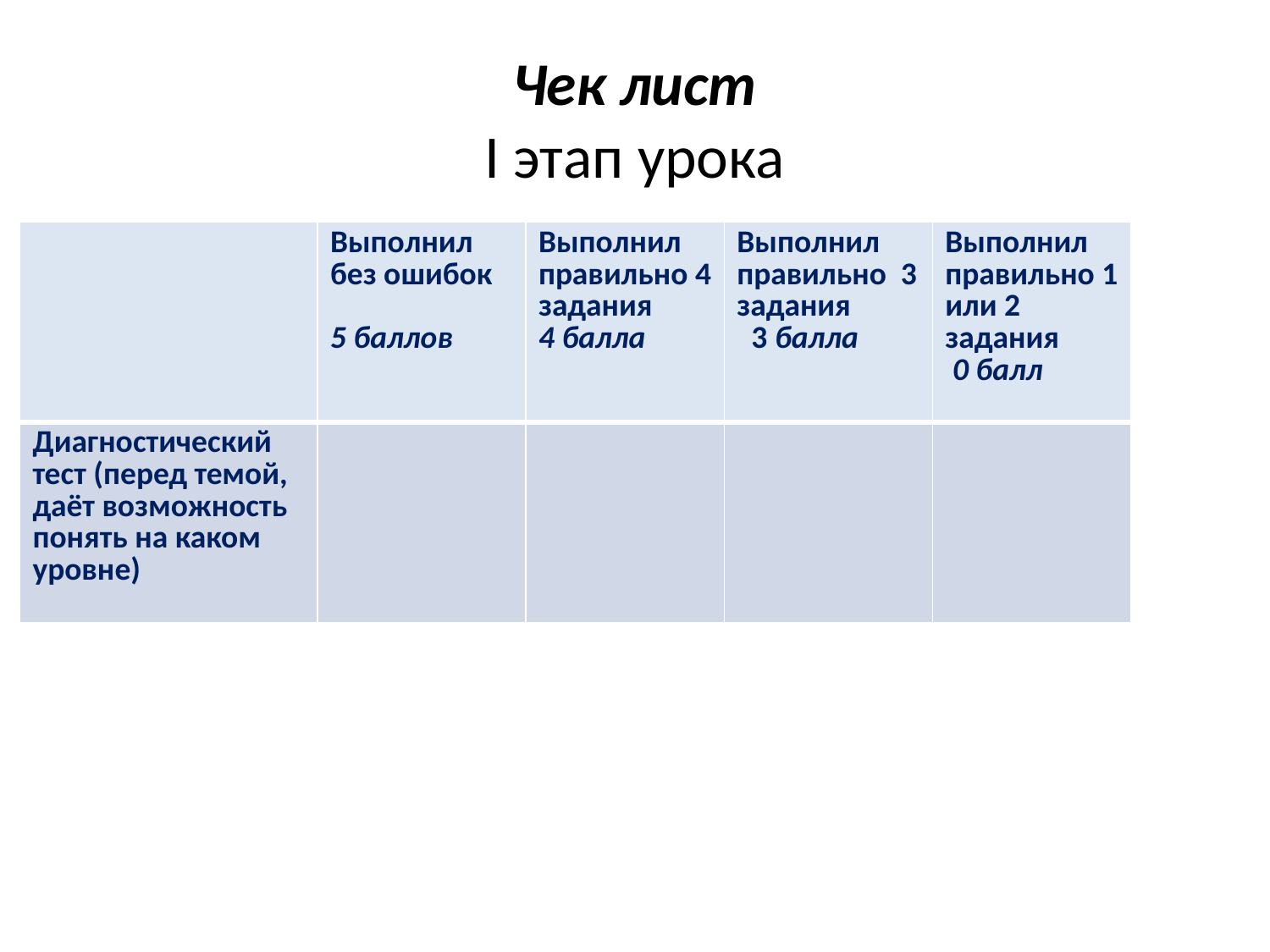

# Чек лист I этап урока
|  | Выполнил без ошибок   5 баллов | Выполнил правильно 4 задания 4 балла | Выполнил правильно 3 задания 3 балла | Выполнил правильно 1 или 2 задания 0 балл |
| --- | --- | --- | --- | --- |
| Диагностический тест (перед темой, даёт возможность понять на каком уровне) |  |  |  |  |